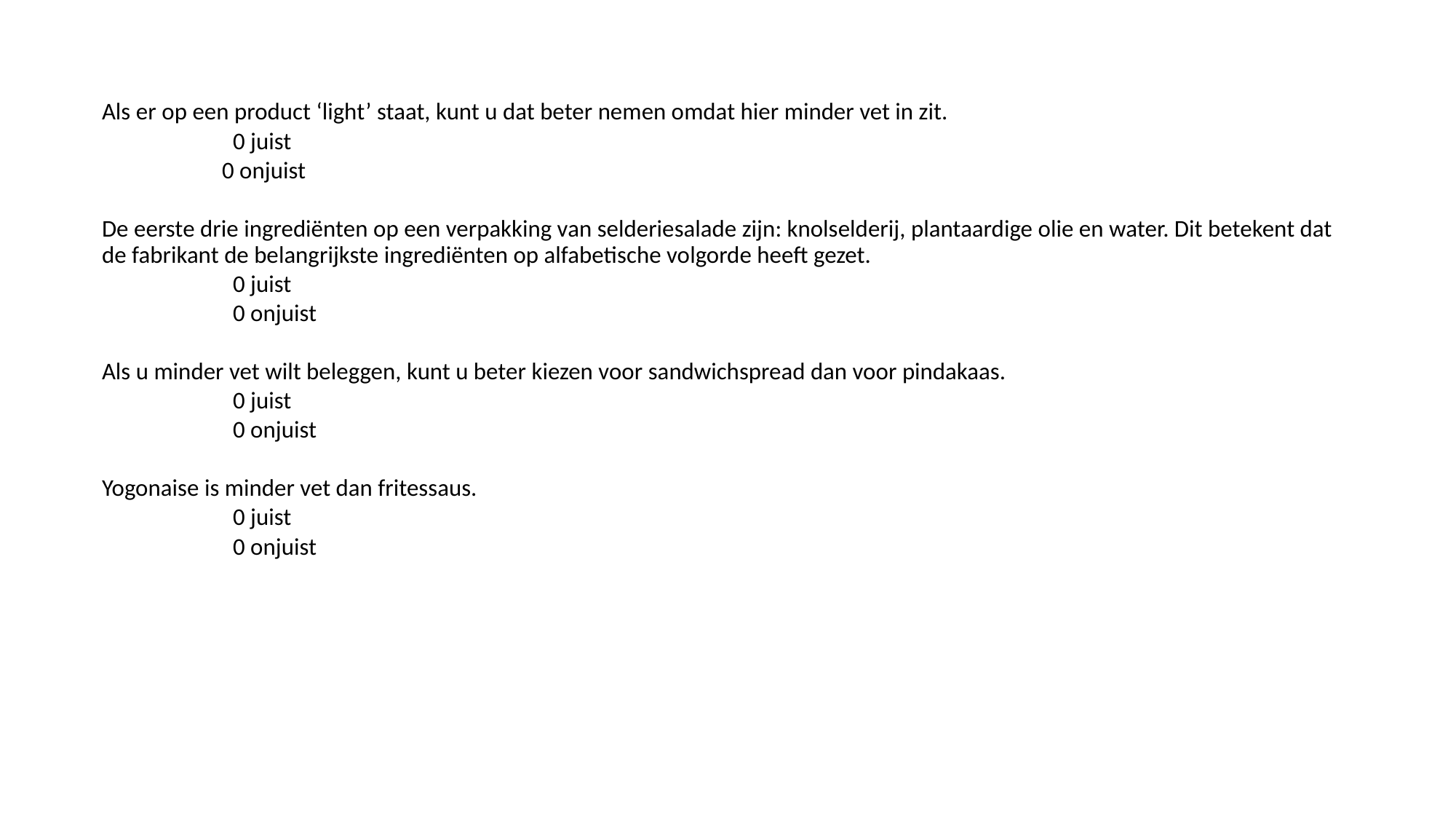

Als er op een product ‘light’ staat, kunt u dat beter nemen omdat hier minder vet in zit.
                        0 juist
                      0 onjuist

De eerste drie ingrediënten op een verpakking van selderiesalade zijn: knolselderij, plantaardige olie en water. Dit betekent dat de fabrikant de belangrijkste ingrediënten op alfabetische volgorde heeft gezet.
                        0 juist
                        0 onjuist

Als u minder vet wilt beleggen, kunt u beter kiezen voor sandwichspread dan voor pindakaas.
                        0 juist
                        0 onjuist

Yogonaise is minder vet dan fritessaus.
                        0 juist
                        0 onjuist